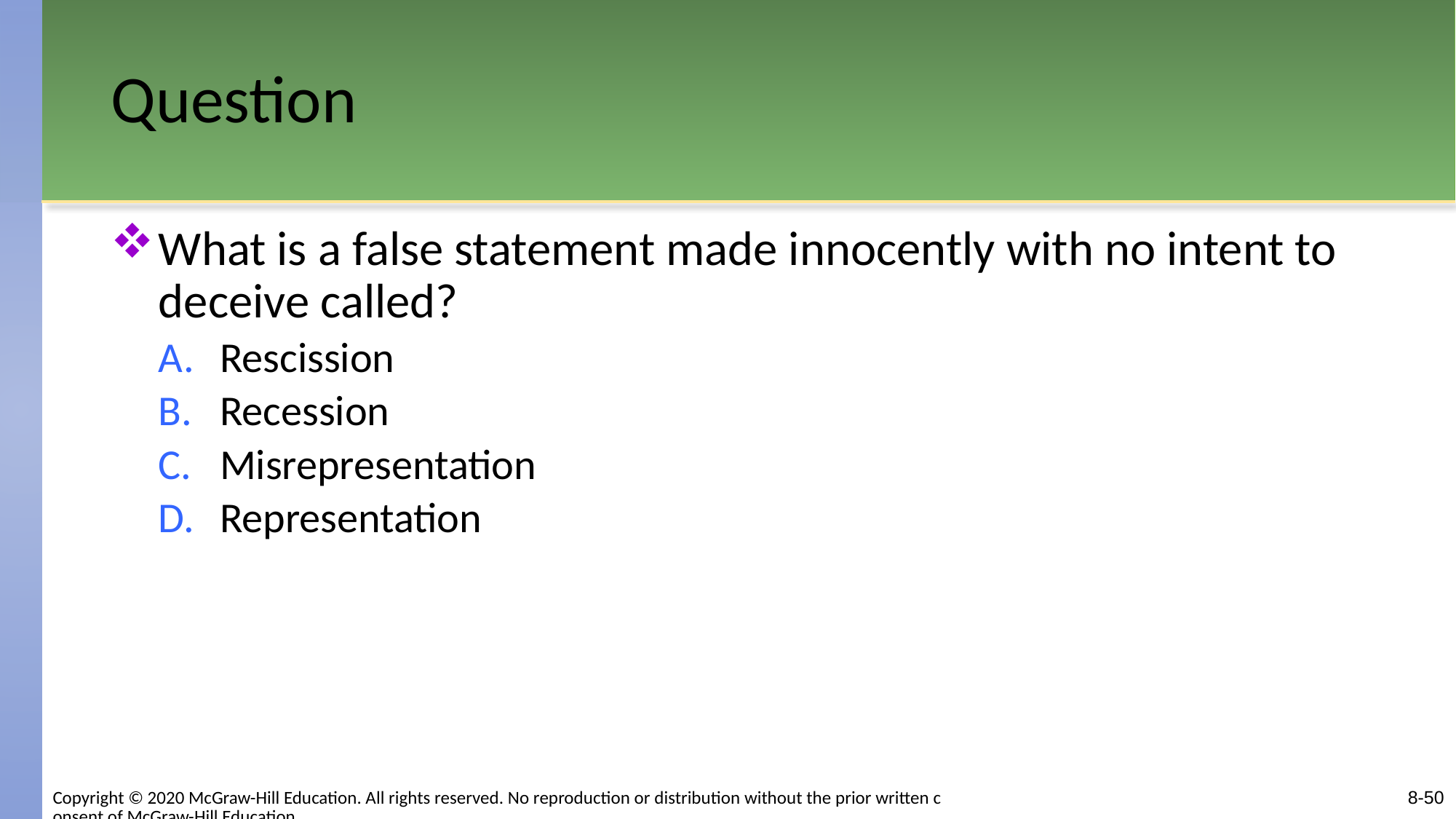

# Question
What is a false statement made innocently with no intent to deceive called?
Rescission
Recession
Misrepresentation
Representation

8-50
Copyright © 2020 McGraw-Hill Education. All rights reserved. No reproduction or distribution without the prior written consent of McGraw-Hill Education.